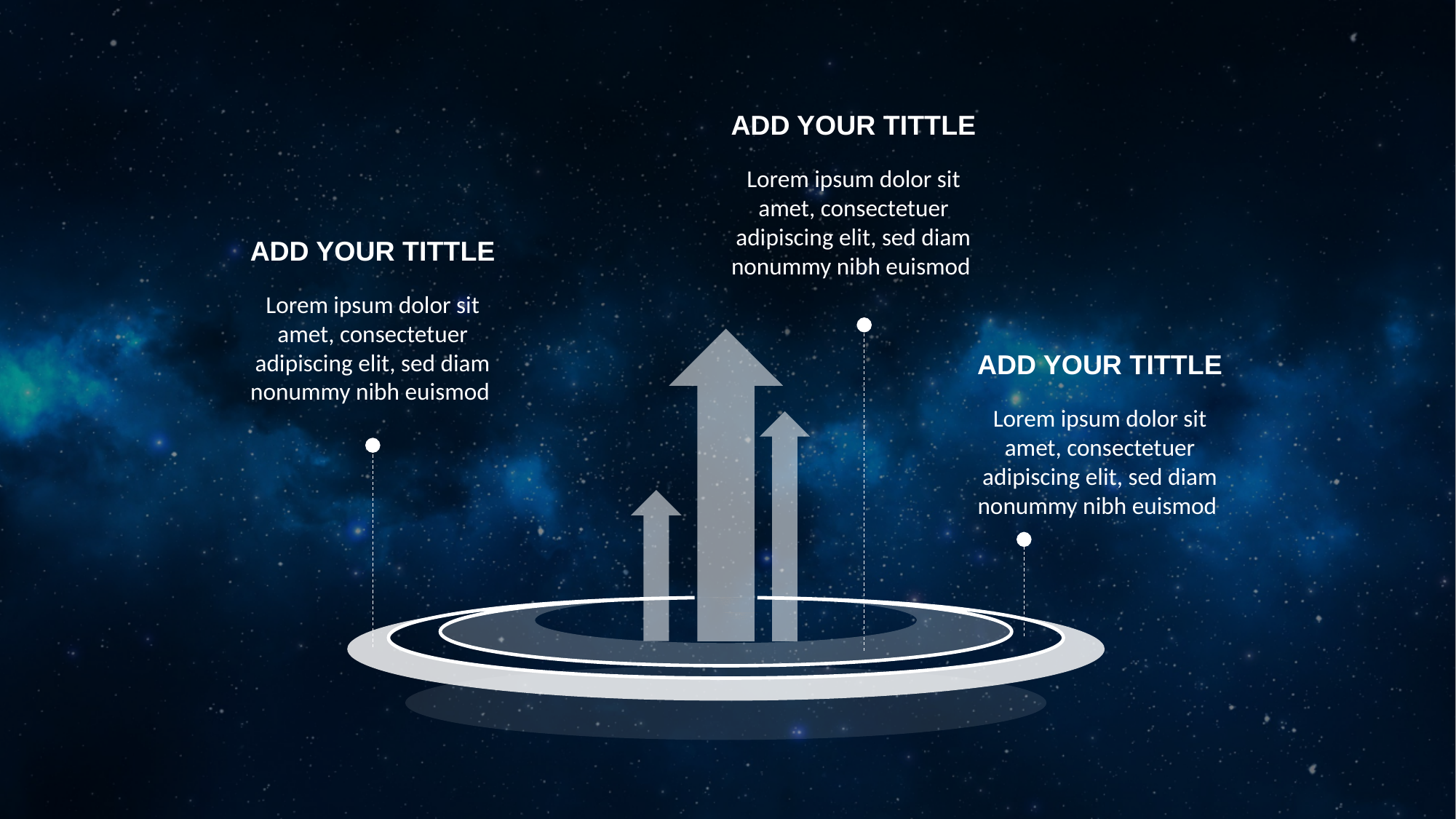

ADD YOUR TITTLE
Lorem ipsum dolor sit amet, consectetuer adipiscing elit, sed diam nonummy nibh euismod
ADD YOUR TITTLE
Lorem ipsum dolor sit amet, consectetuer adipiscing elit, sed diam nonummy nibh euismod

ADD YOUR TITTLE
Lorem ipsum dolor sit amet, consectetuer adipiscing elit, sed diam nonummy nibh euismod